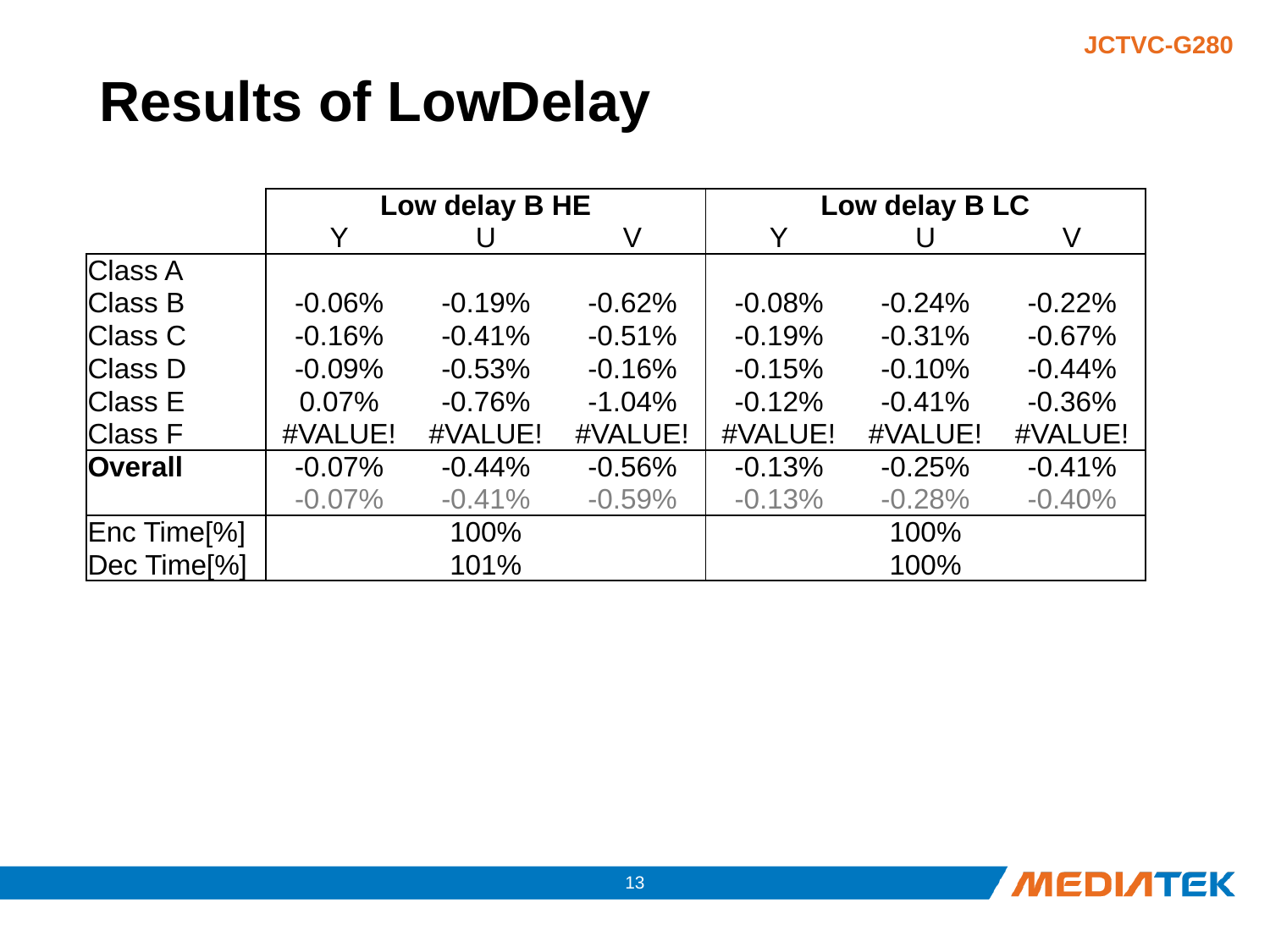

# Results of LowDelay
|  | Low delay B HE |  |  | Low delay B LC |  |  |
| --- | --- | --- | --- | --- | --- | --- |
|  | Y | U | V | Y | U | V |
| Class A |  |  |  |  |  |  |
| Class B | -0.06% | -0.19% | -0.62% | -0.08% | -0.24% | -0.22% |
| Class C | -0.16% | -0.41% | -0.51% | -0.19% | -0.31% | -0.67% |
| Class D | -0.09% | -0.53% | -0.16% | -0.15% | -0.10% | -0.44% |
| Class E | 0.07% | -0.76% | -1.04% | -0.12% | -0.41% | -0.36% |
| Class F | #VALUE! | #VALUE! | #VALUE! | #VALUE! | #VALUE! | #VALUE! |
| Overall | -0.07% | -0.44% | -0.56% | -0.13% | -0.25% | -0.41% |
|  | -0.07% | -0.41% | -0.59% | -0.13% | -0.28% | -0.40% |
| Enc Time[%] | 100% |  |  | 100% |  |  |
| Dec Time[%] | 101% |  |  | 100% |  |  |
13